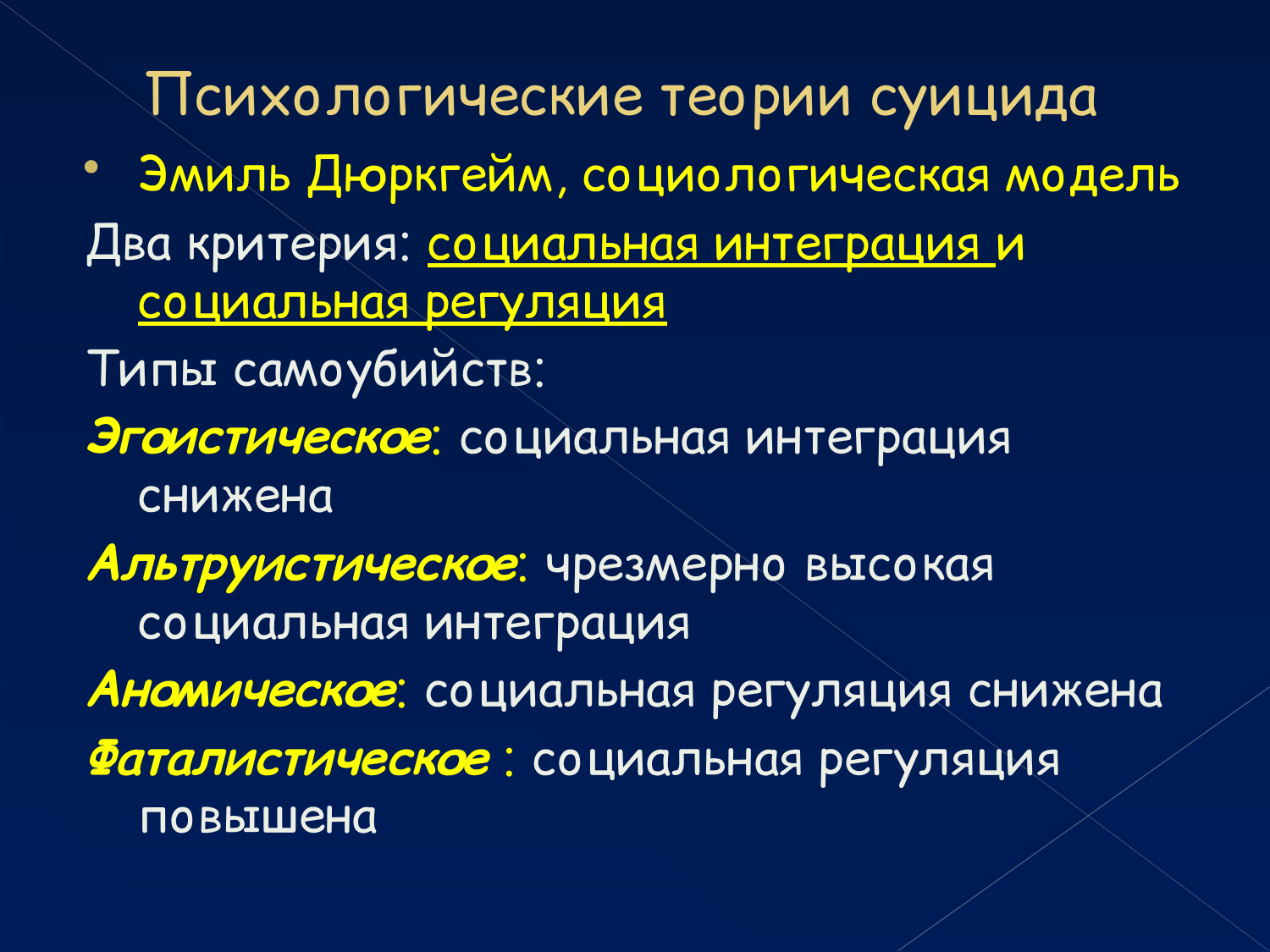

# Психологические теории суицида
Эмиль Дюркгейм, социологическая модель
Два критерия: социальная интеграция и социальная регуляция
Типы самоубийств:
Эгоистическое: социальная интеграция снижена
Альтруистическое: чрезмерно высокая социальная интеграция
Аномическое: социальная регуляция снижена
Фаталистическое : социальная регуляция повышена